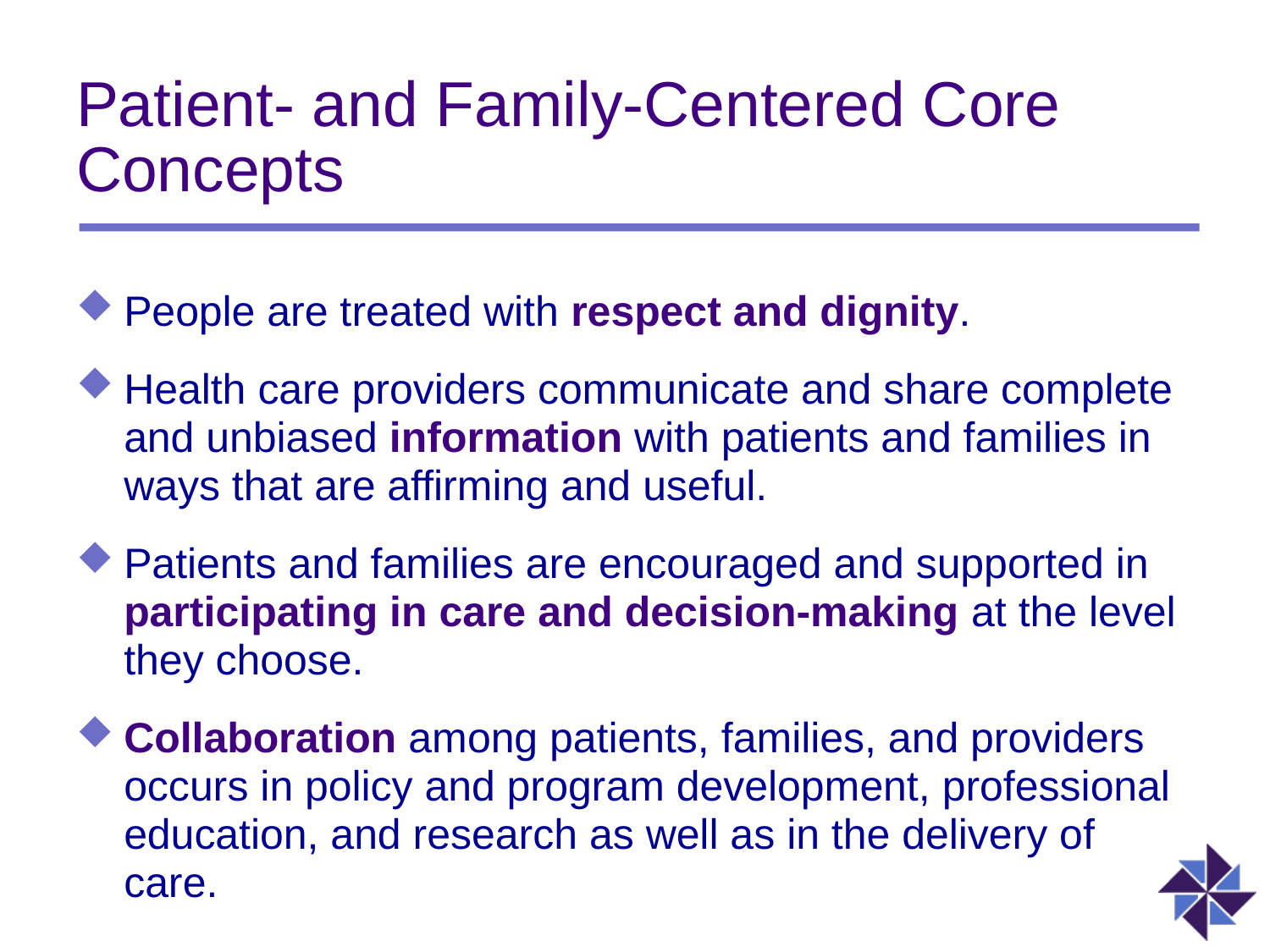

# Patient- and Family-Centered Core Concepts

People are treated with respect and dignity.
Health care providers communicate and share complete and unbiased information with patients and families in ways that are affirming and useful.
Patients and families are encouraged and supported in participating in care and decision-making at the level they choose.
Collaboration among patients, families, and providers occurs in policy and program development, professional education, and research as well as in the delivery of care.